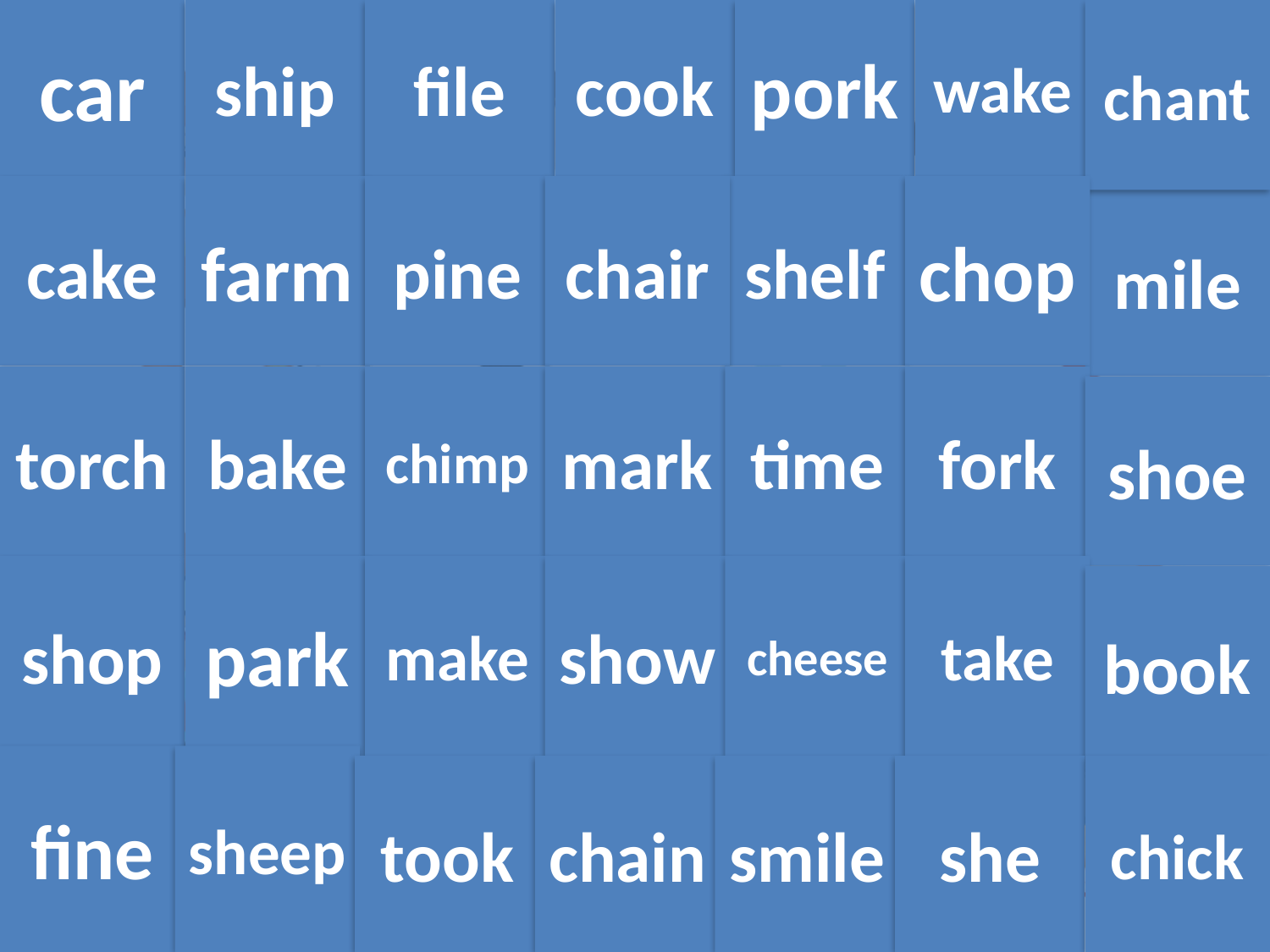

car
ship
file
cook
pork
wake
chant
cake
farm
pine
chair
shelf
chop
mile
torch
bake
chimp
mark
time
fork
shoe
shop
park
make
show
cheese
take
book
fine
sheep
took
chain
smile
she
chick